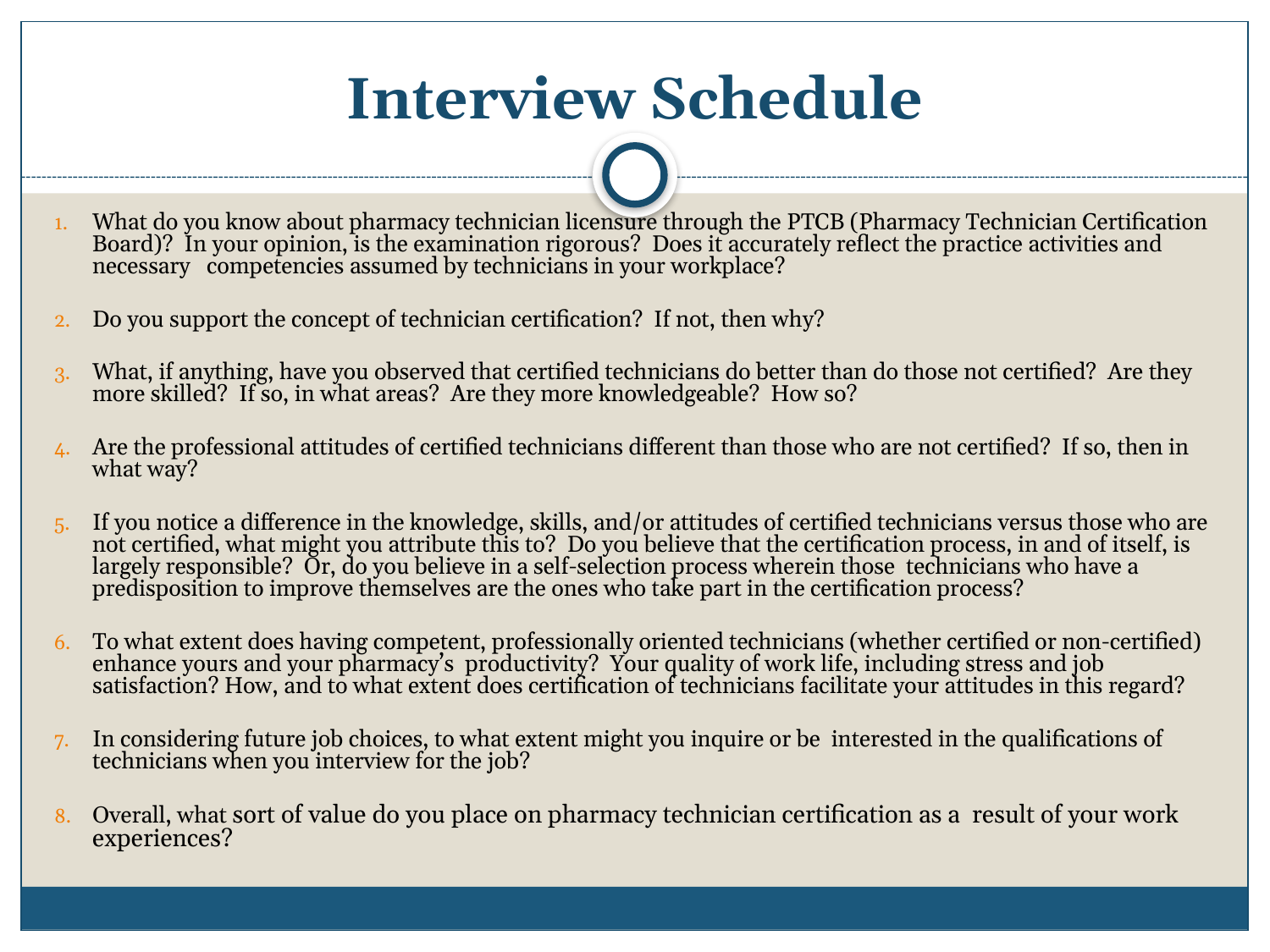

# Interview Schedule
What do you know about pharmacy technician licensure through the PTCB (Pharmacy Technician Certification Board)?  In your opinion, is the examination rigorous?  Does it accurately reflect the practice activities and necessary   competencies assumed by technicians in your workplace?

Do you support the concept of technician certification?  If not, then why?

What, if anything, have you observed that certified technicians do better than do those not certified?  Are they more skilled?  If so, in what areas?  Are they more knowledgeable?  How so?

Are the professional attitudes of certified technicians different than those who are not certified?  If so, then in what way?

If you notice a difference in the knowledge, skills, and/or attitudes of certified technicians versus those who are not certified, what might you attribute this to?  Do you believe that the certification process, in and of itself, is largely responsible?  Or, do you believe in a self-selection process wherein those  technicians who have a predisposition to improve themselves are the ones who take part in the certification process?

To what extent does having competent, professionally oriented technicians (whether certified or non-certified) enhance yours and your pharmacy’s  productivity?  Your quality of work life, including stress and job satisfaction? How, and to what extent does certification of technicians facilitate your attitudes in this regard?

In considering future job choices, to what extent might you inquire or be  interested in the qualifications of technicians when you interview for the job?

Overall, what sort of value do you place on pharmacy technician certification as a  result of your work experiences?